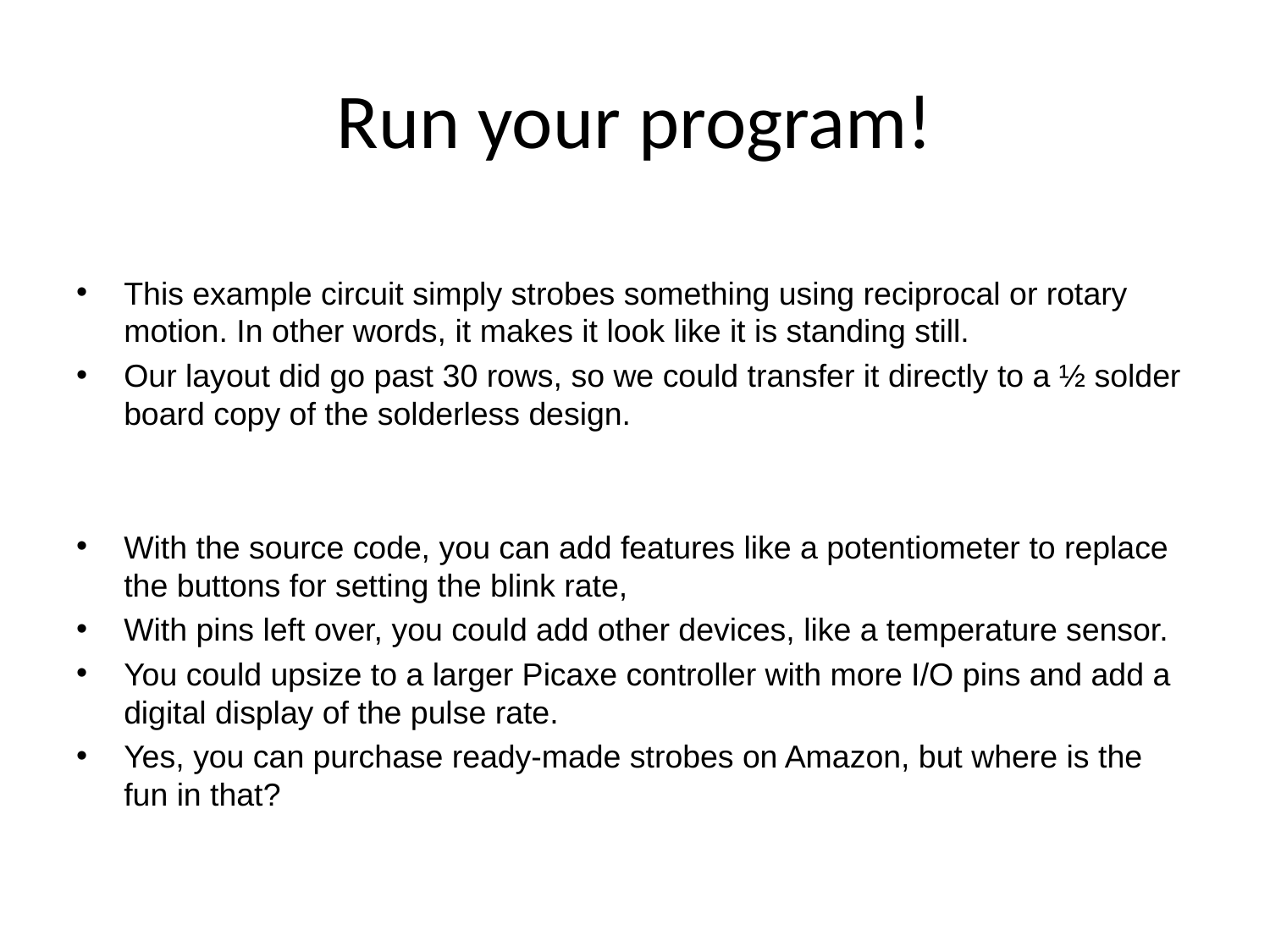

# Run your program!

This example circuit simply strobes something using reciprocal or rotary motion. In other words, it makes it look like it is standing still.
Our layout did go past 30 rows, so we could transfer it directly to a ½ solder board copy of the solderless design.

With the source code, you can add features like a potentiometer to replace the buttons for setting the blink rate,
With pins left over, you could add other devices, like a temperature sensor.
You could upsize to a larger Picaxe controller with more I/O pins and add a digital display of the pulse rate.
Yes, you can purchase ready-made strobes on Amazon, but where is the fun in that?